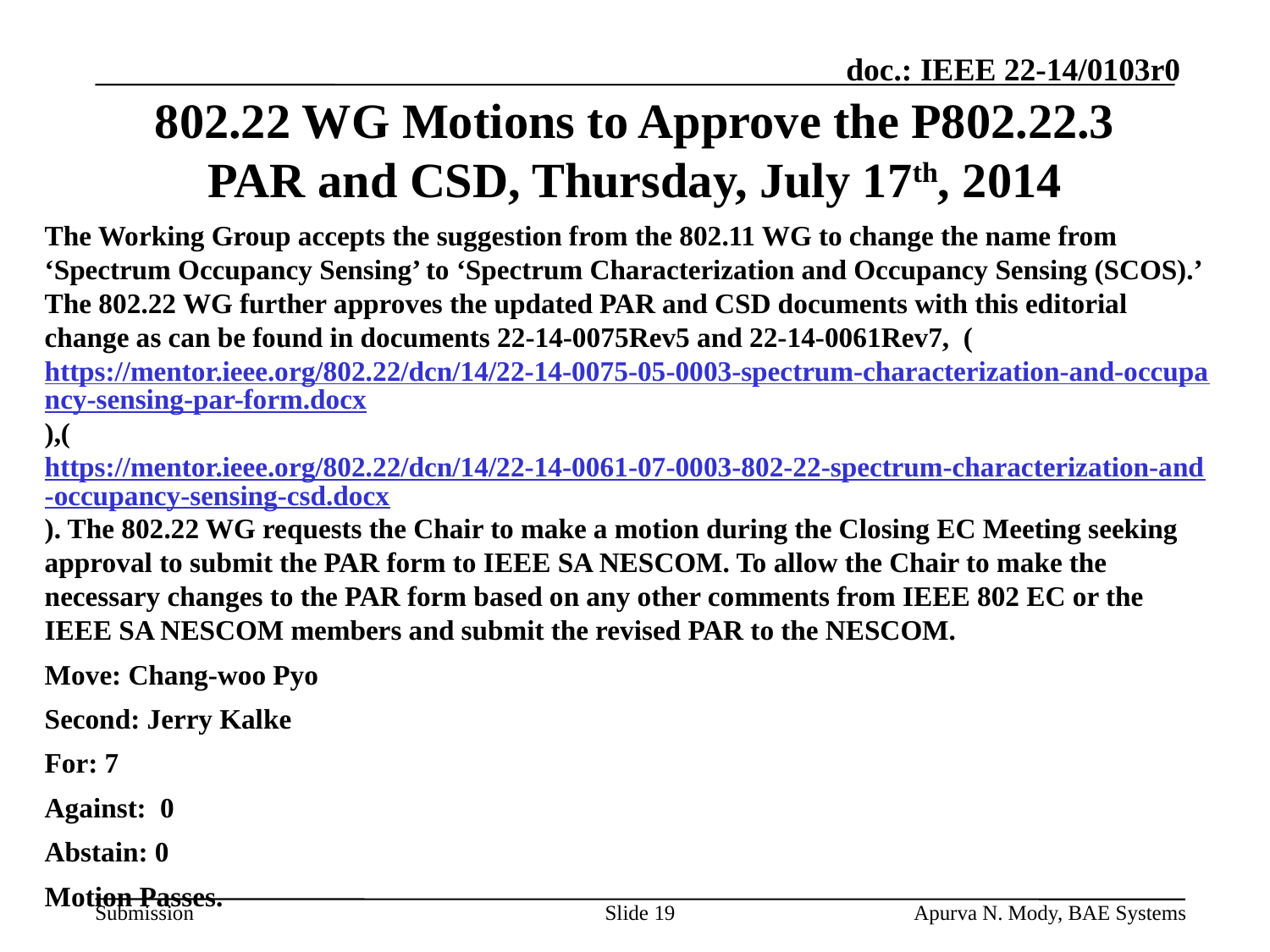

# 802.22 WG Motions to Approve the P802.22.3 PAR and CSD, Thursday, July 17th, 2014
The Working Group accepts the suggestion from the 802.11 WG to change the name from ‘Spectrum Occupancy Sensing’ to ‘Spectrum Characterization and Occupancy Sensing (SCOS).’ The 802.22 WG further approves the updated PAR and CSD documents with this editorial change as can be found in documents 22-14-0075Rev5 and 22-14-0061Rev7,  (https://mentor.ieee.org/802.22/dcn/14/22-14-0075-05-0003-spectrum-characterization-and-occupancy-sensing-par-form.docx),(https://mentor.ieee.org/802.22/dcn/14/22-14-0061-07-0003-802-22-spectrum-characterization-and-occupancy-sensing-csd.docx). The 802.22 WG requests the Chair to make a motion during the Closing EC Meeting seeking approval to submit the PAR form to IEEE SA NESCOM. To allow the Chair to make the necessary changes to the PAR form based on any other comments from IEEE 802 EC or the IEEE SA NESCOM members and submit the revised PAR to the NESCOM.
Move: Chang-woo Pyo
Second: Jerry Kalke
For: 7
Against:  0
Abstain: 0
Motion Passes.

Slide 19
Apurva N. Mody, BAE Systems